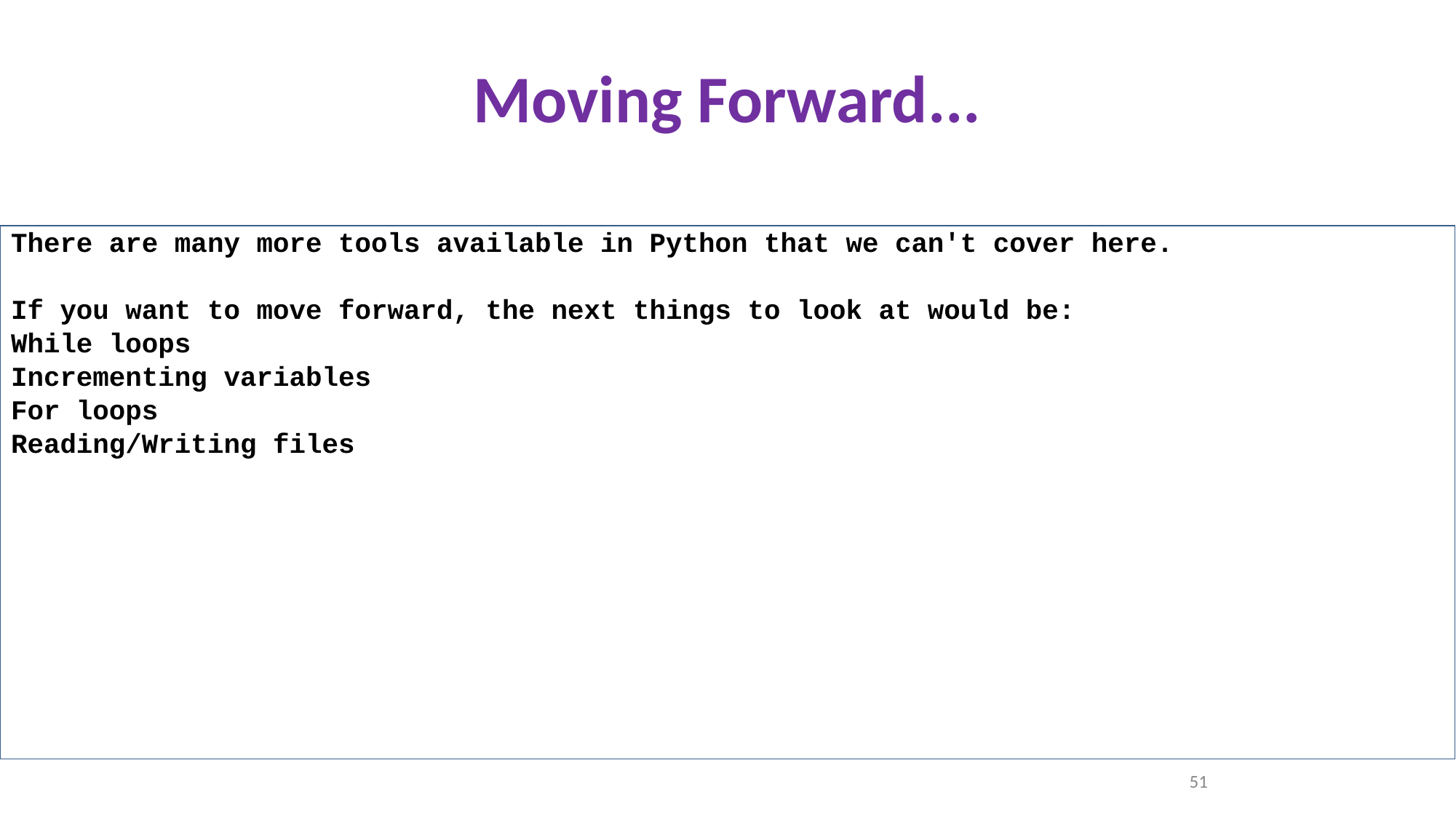

# Moving Forward...
There are many more tools available in Python that we can't cover here.

If you want to move forward, the next things to look at would be:
While loops
Incrementing variables
For loops
Reading/Writing files

51